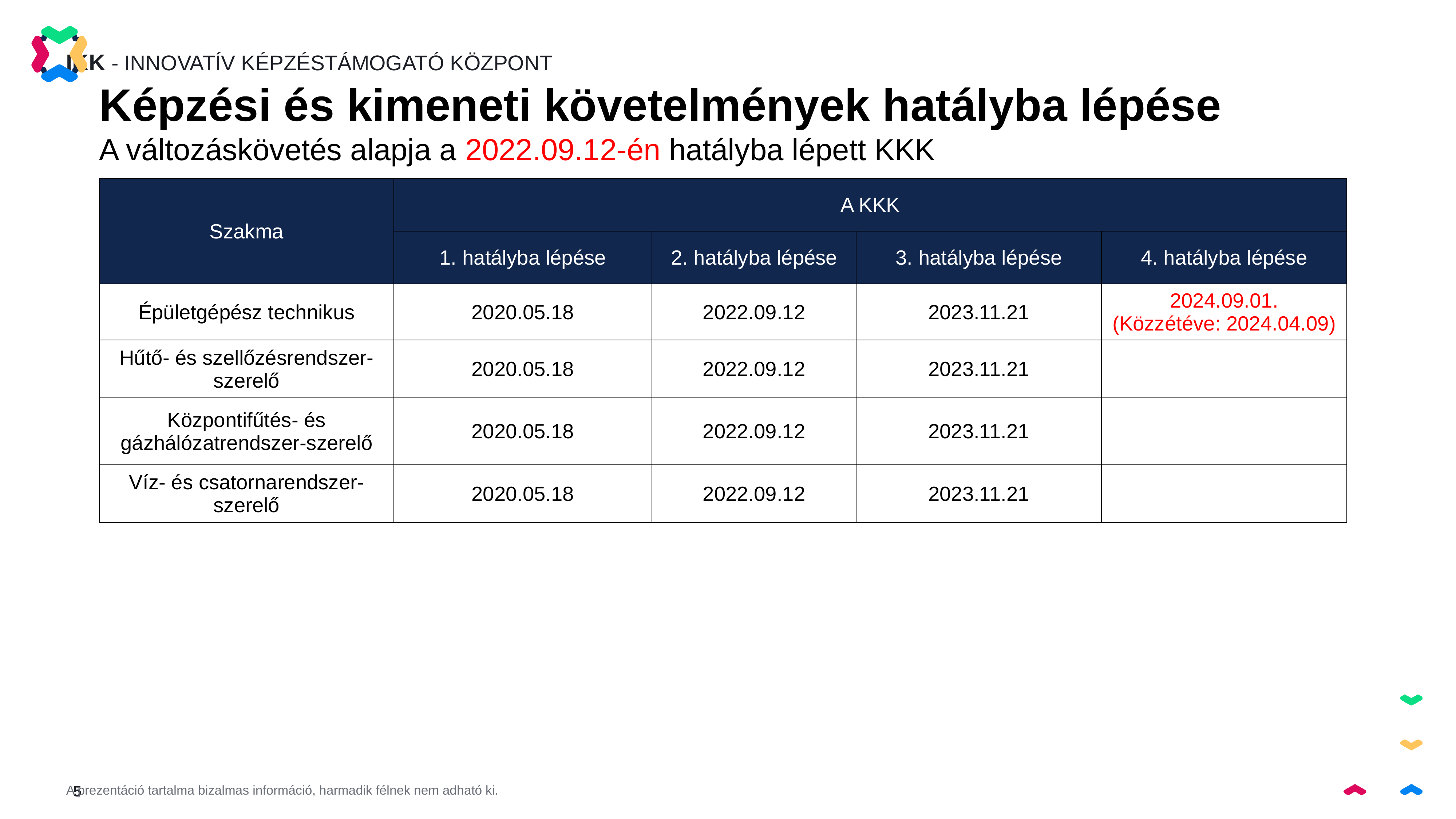

Képzési és kimeneti követelmények hatályba lépése
A változáskövetés alapja a 2022.09.12-én hatályba lépett KKK
| Szakma | A KKK |  |  |  |
| --- | --- | --- | --- | --- |
|  | 1. hatályba lépése | 2. hatályba lépése | 3. hatályba lépése | 4. hatályba lépése |
| Épületgépész technikus | 2020.05.18 | 2022.09.12 | 2023.11.21 | 2024.09.01. (Közzétéve: 2024.04.09) |
| Hűtő- és szellőzésrendszer-szerelő | 2020.05.18 | 2022.09.12 | 2023.11.21 |  |
| Központifűtés- és gázhálózatrendszer-szerelő | 2020.05.18 | 2022.09.12 | 2023.11.21 |  |
| Víz- és csatornarendszer-szerelő | 2020.05.18 | 2022.09.12 | 2023.11.21 |  |